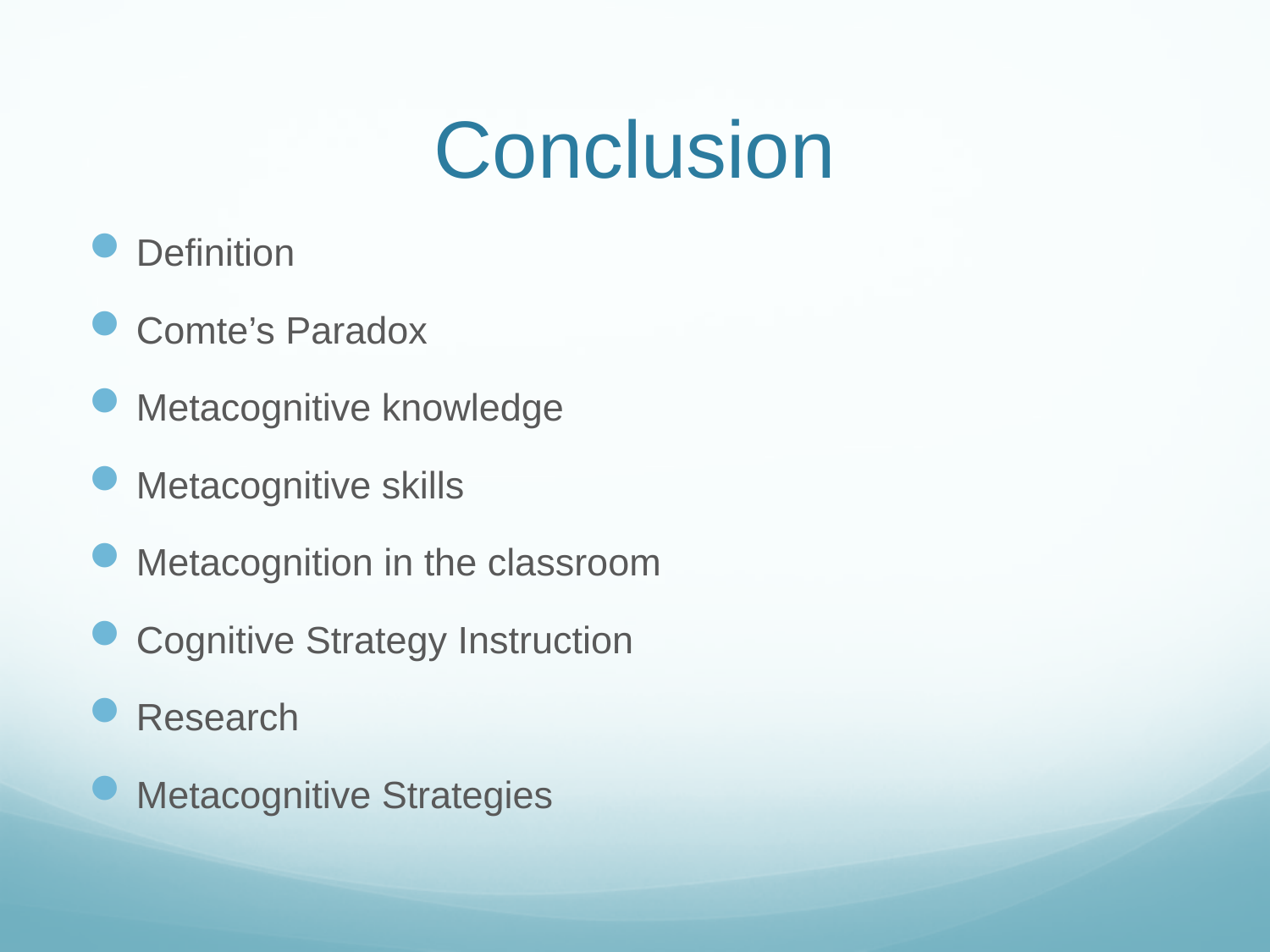

# Conclusion
Definition
Comte’s Paradox
Metacognitive knowledge
Metacognitive skills
Metacognition in the classroom
Cognitive Strategy Instruction
Research
Metacognitive Strategies